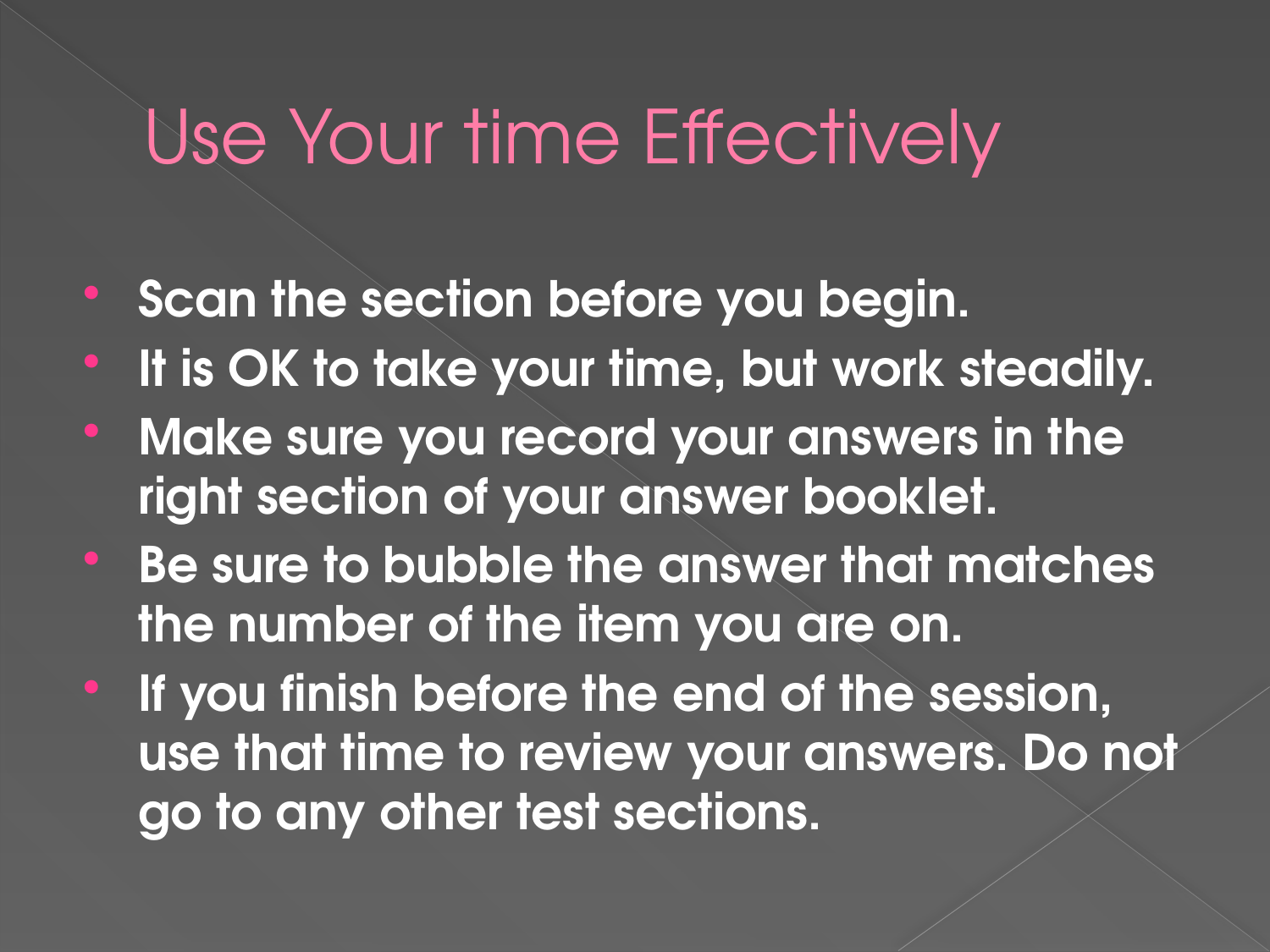

# Use Your time Effectively
Scan the section before you begin.
It is OK to take your time, but work steadily.
Make sure you record your answers in the right section of your answer booklet.
Be sure to bubble the answer that matches the number of the item you are on.
If you finish before the end of the session, use that time to review your answers. Do not go to any other test sections.